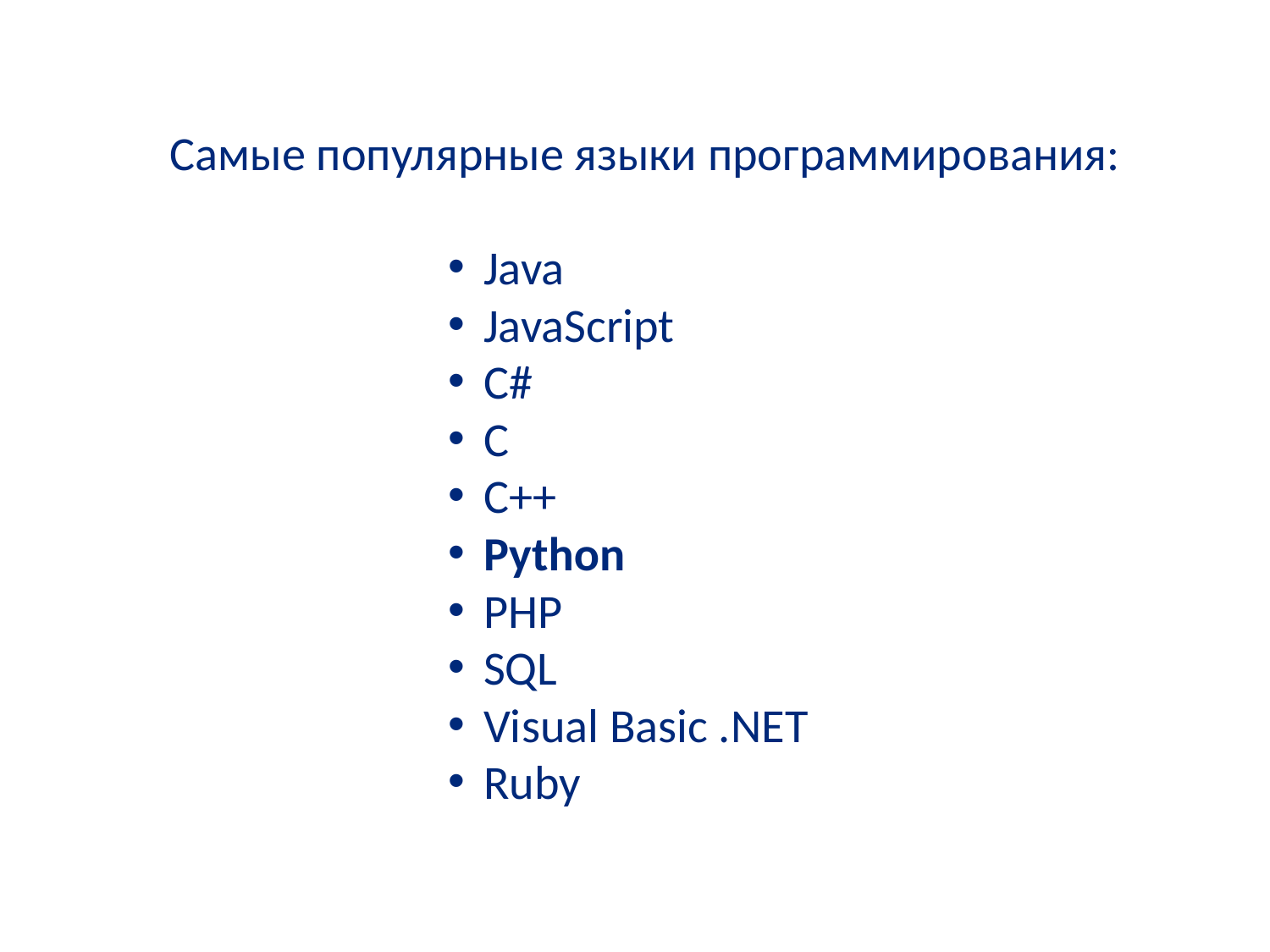

Самые популярные языки программирования:

 Java
 JavaScript
 C#
 C
 C++
 Python
 PHP
 SQL
 Visual Basic .NET
 Ruby